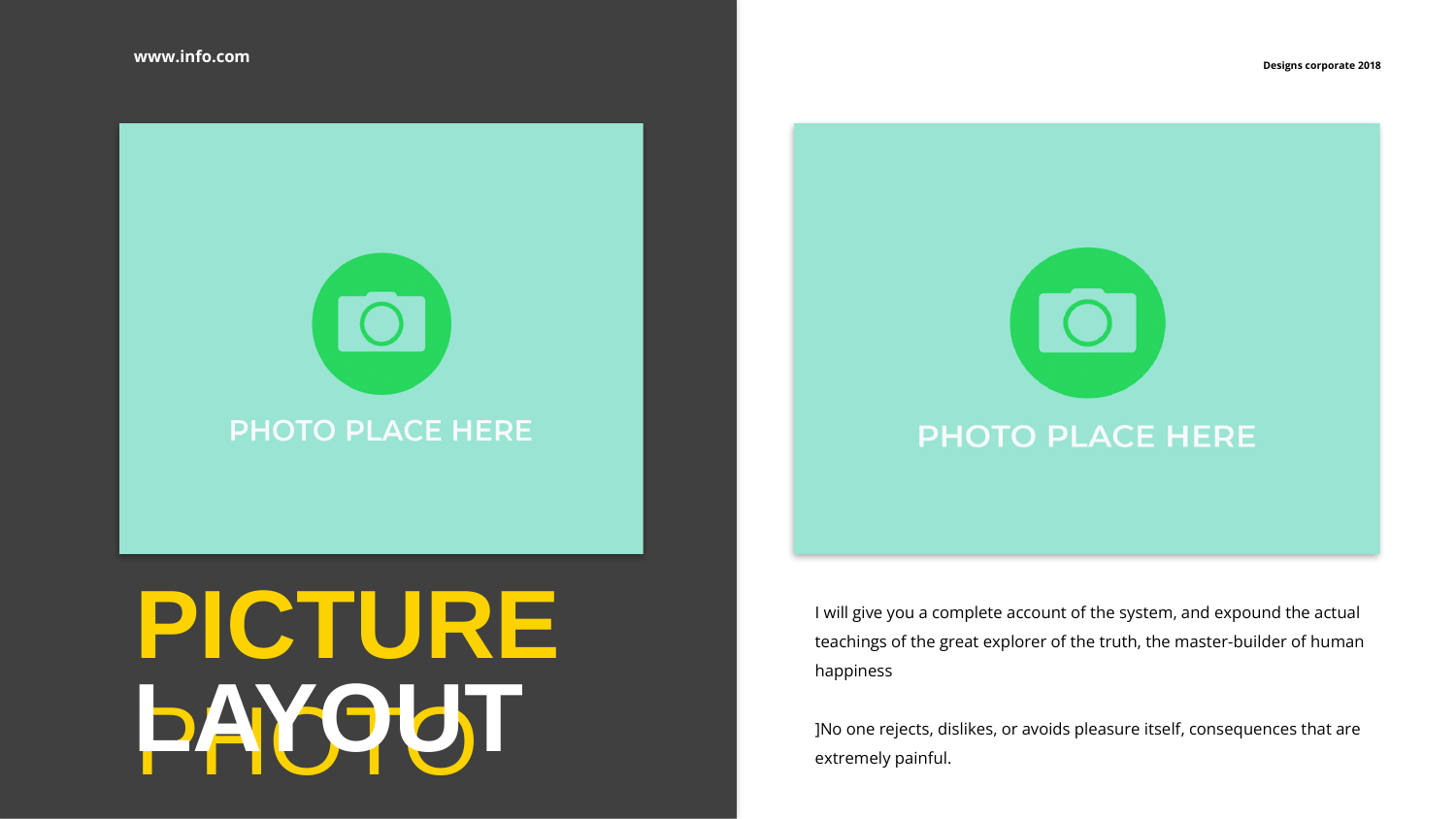

www.info.com
Designs corporate 2018

PICTURE PHOTO
I will give you a complete account of the system, and expound the actual teachings of the great explorer of the truth, the master-builder of human happiness

]No one rejects, dislikes, or avoids pleasure itself, consequences that are extremely painful.
LAYOUT